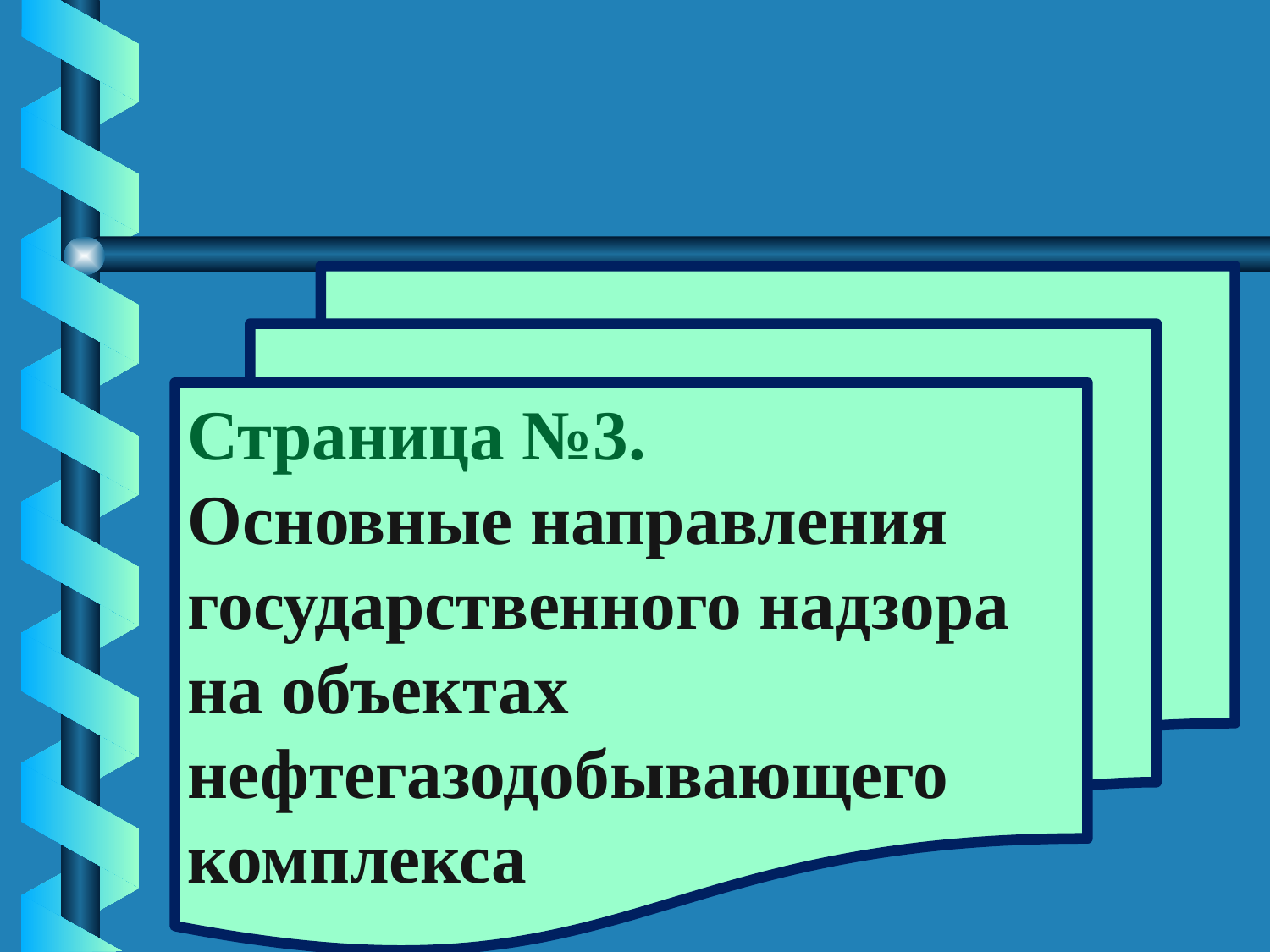

Страница №3.
Основные направления государственного надзора
на объектах нефтегазодобывающего комплекса